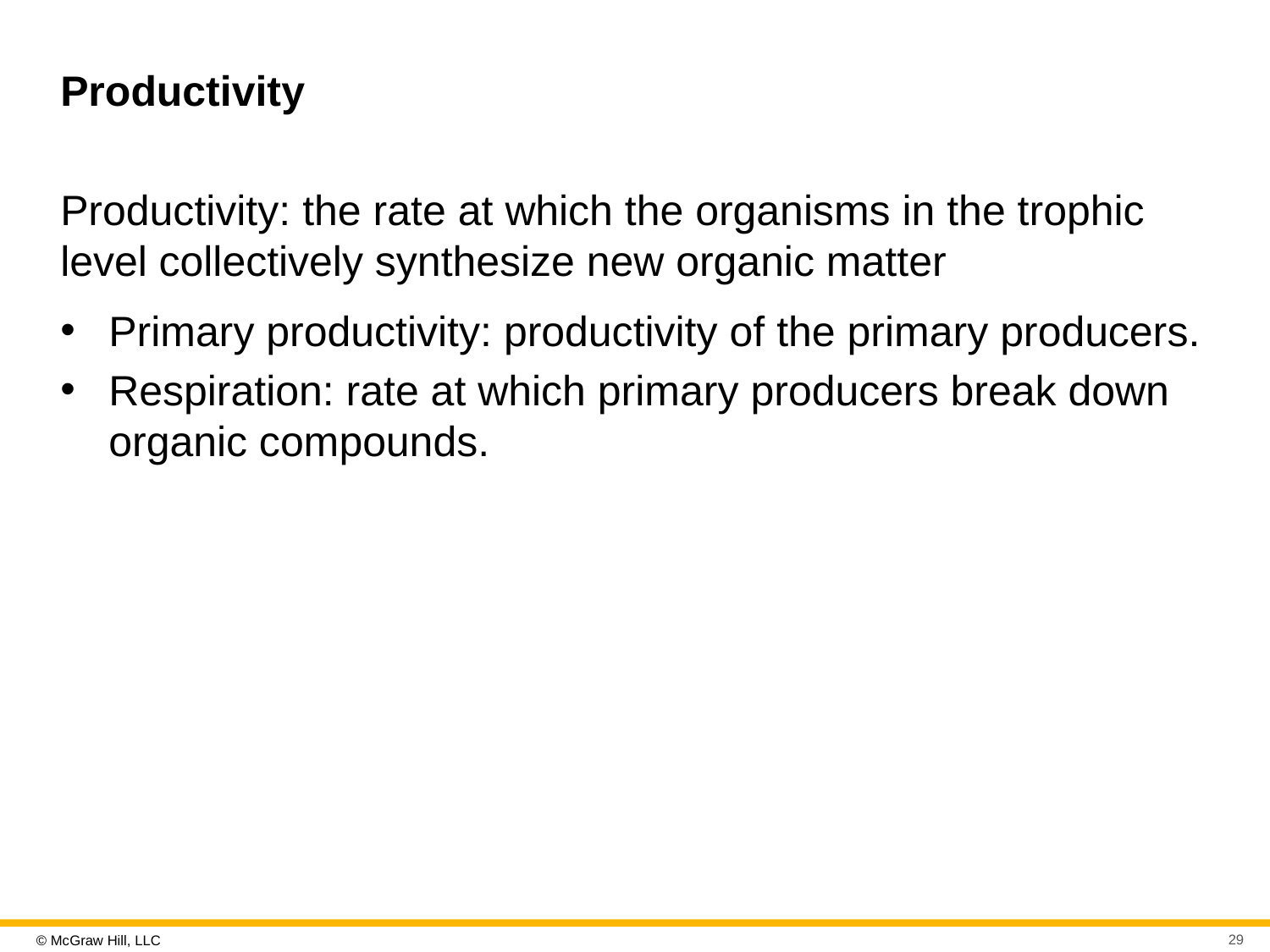

# Productivity
Productivity: the rate at which the organisms in the trophic level collectively synthesize new organic matter
Primary productivity: productivity of the primary producers.
Respiration: rate at which primary producers break down organic compounds.
29